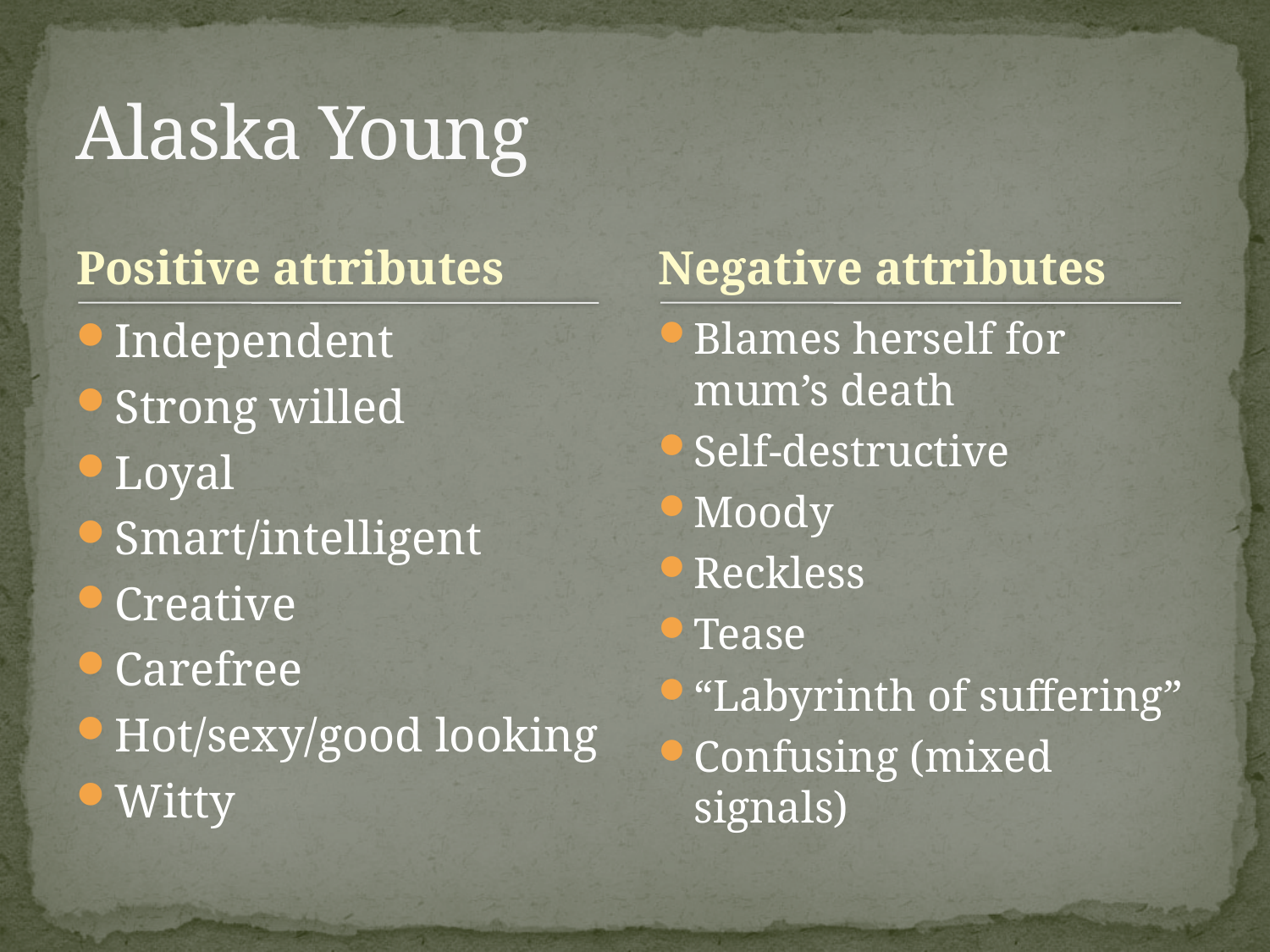

# Alaska Young
Positive attributes
Negative attributes
Independent
Strong willed
Loyal
Smart/intelligent
Creative
Carefree
Hot/sexy/good looking
Witty

Blames herself for mum’s death
Self-destructive
Moody
Reckless
Tease
“Labyrinth of suffering”
Confusing (mixed signals)